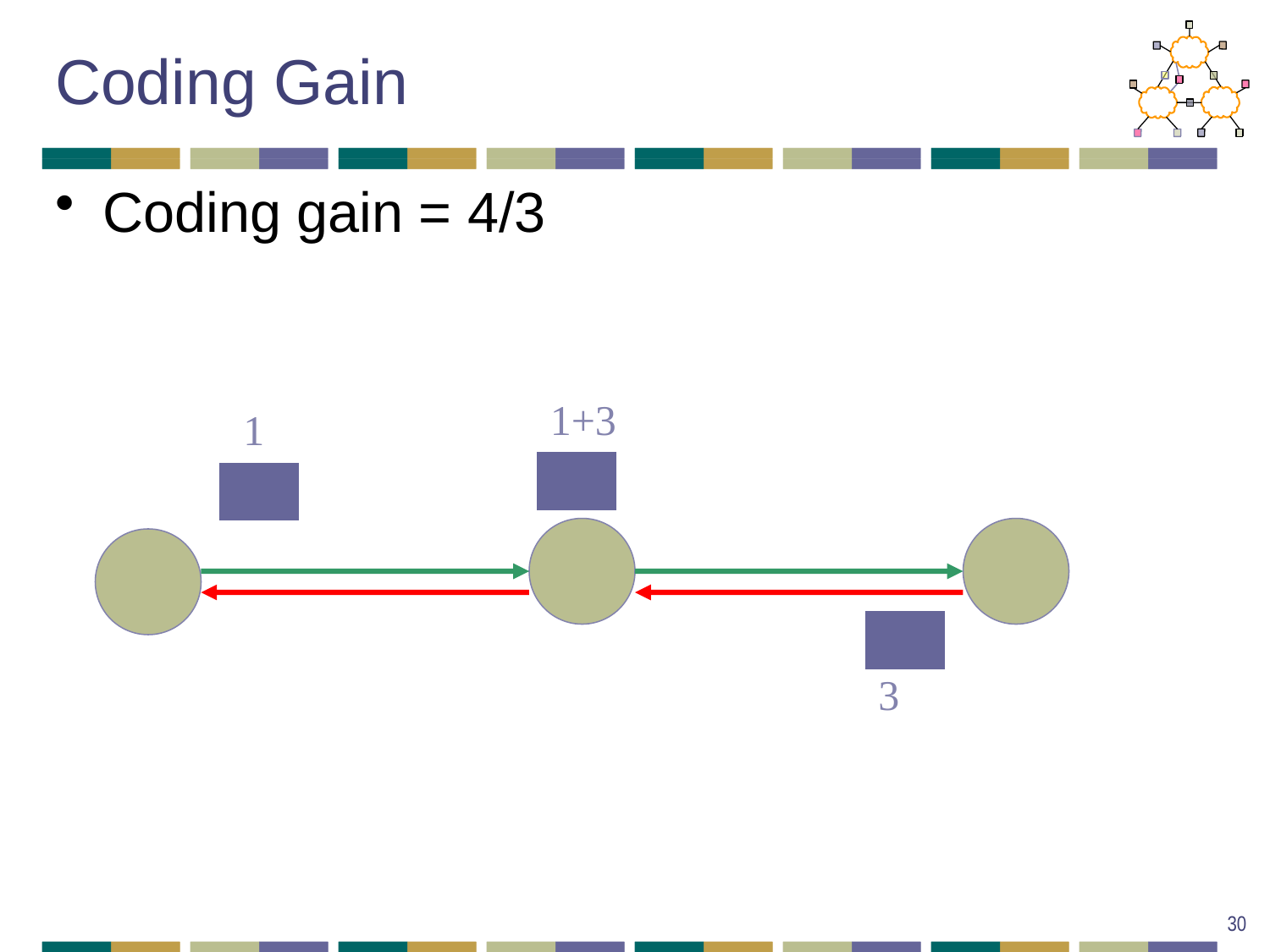

# Coding Gain
Coding gain = 4/3
1+3
1

3
30